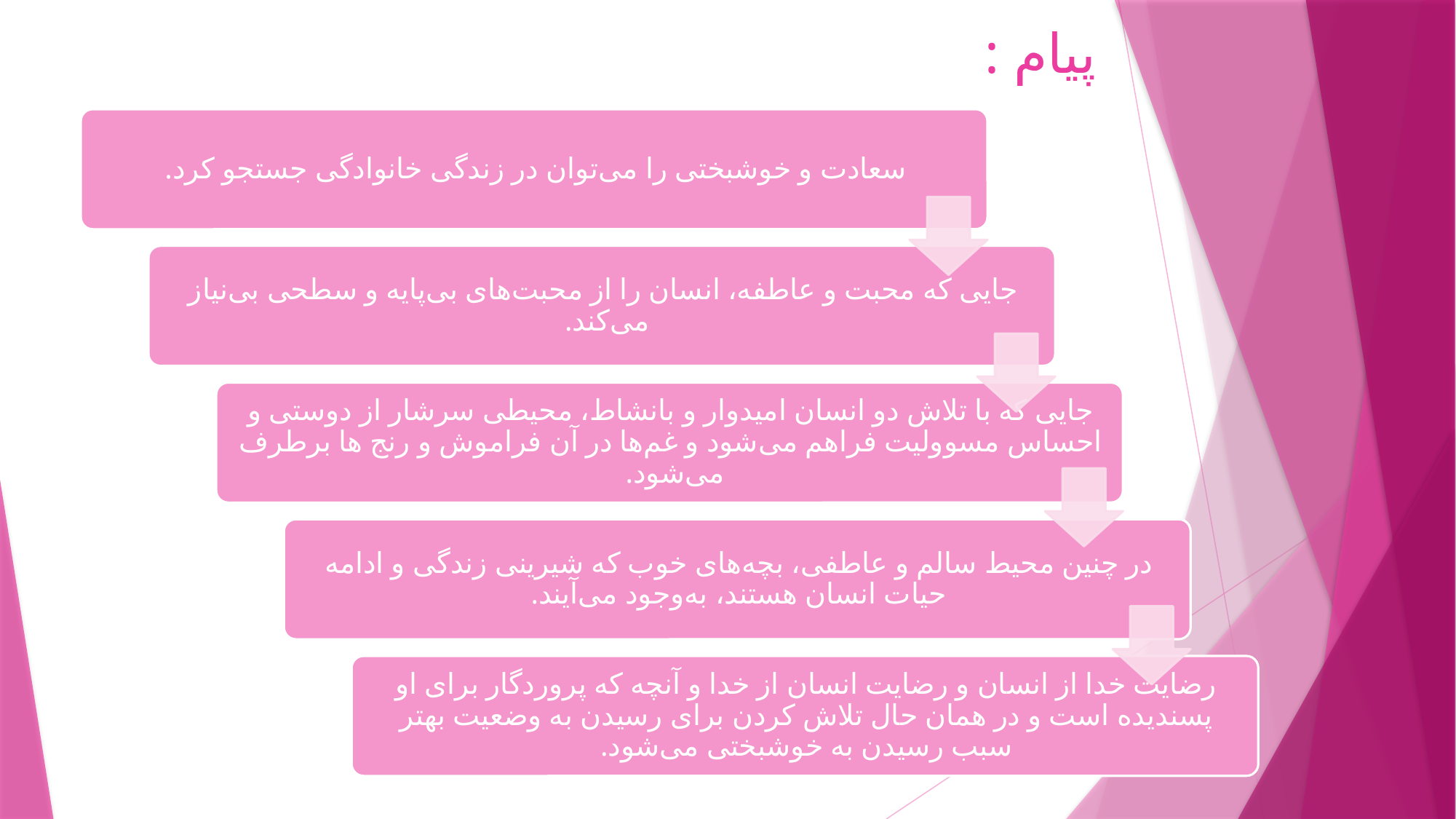

# پیام :
سعادت و خوشبختی را می‌توان در زندگی خانوادگی جستجو کرد.
جایی که محبت و عاطفه، انسان را از محبت‌های بی‌پایه و سطحی بی‌نیاز می‌کند.
جایی که با تلاش دو انسان امیدوار و بانشاط، محیطی سرشار از دوستی و احساس مسوولیت فراهم می‌شود و غم‌ها در آن فراموش و رنج ها برطرف می‌شود.
در چنین محیط سالم و عاطفی، بچه‌های خوب که شیرینی زندگی و ادامه حیات انسان هستند، به‌وجود می‌آیند.
رضایت خدا از انسان و رضایت انسان از خدا و آنچه که پروردگار برای او پسندیده است و در همان حال تلاش کردن برای رسیدن به وضعیت بهتر سبب رسیدن به خوشبختی می‌شود.